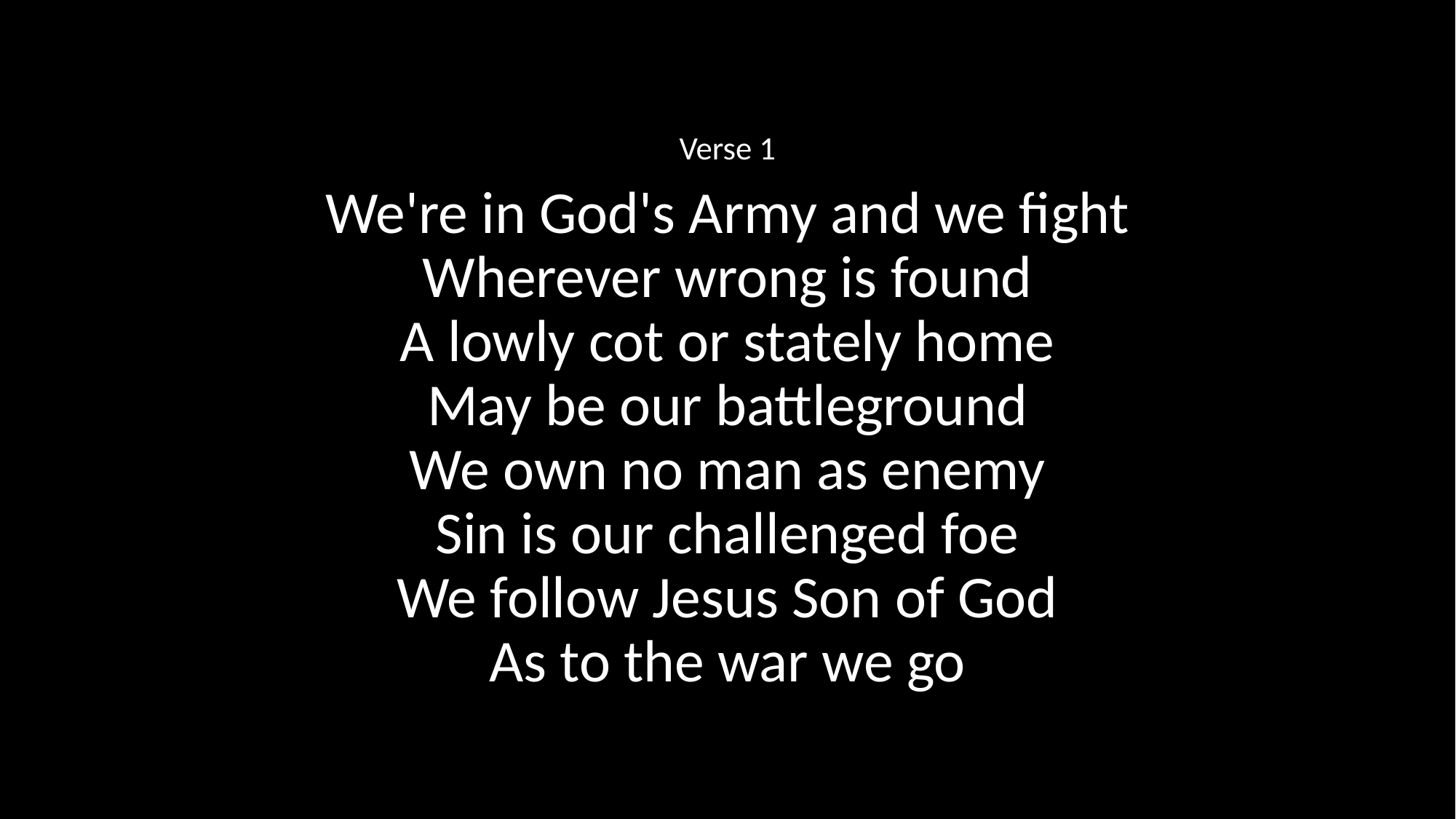

Verse 1
We're in God's Army and we fight
Wherever wrong is found
A lowly cot or stately home
May be our battleground
We own no man as enemy
Sin is our challenged foe
We follow Jesus Son of God
As to the war we go